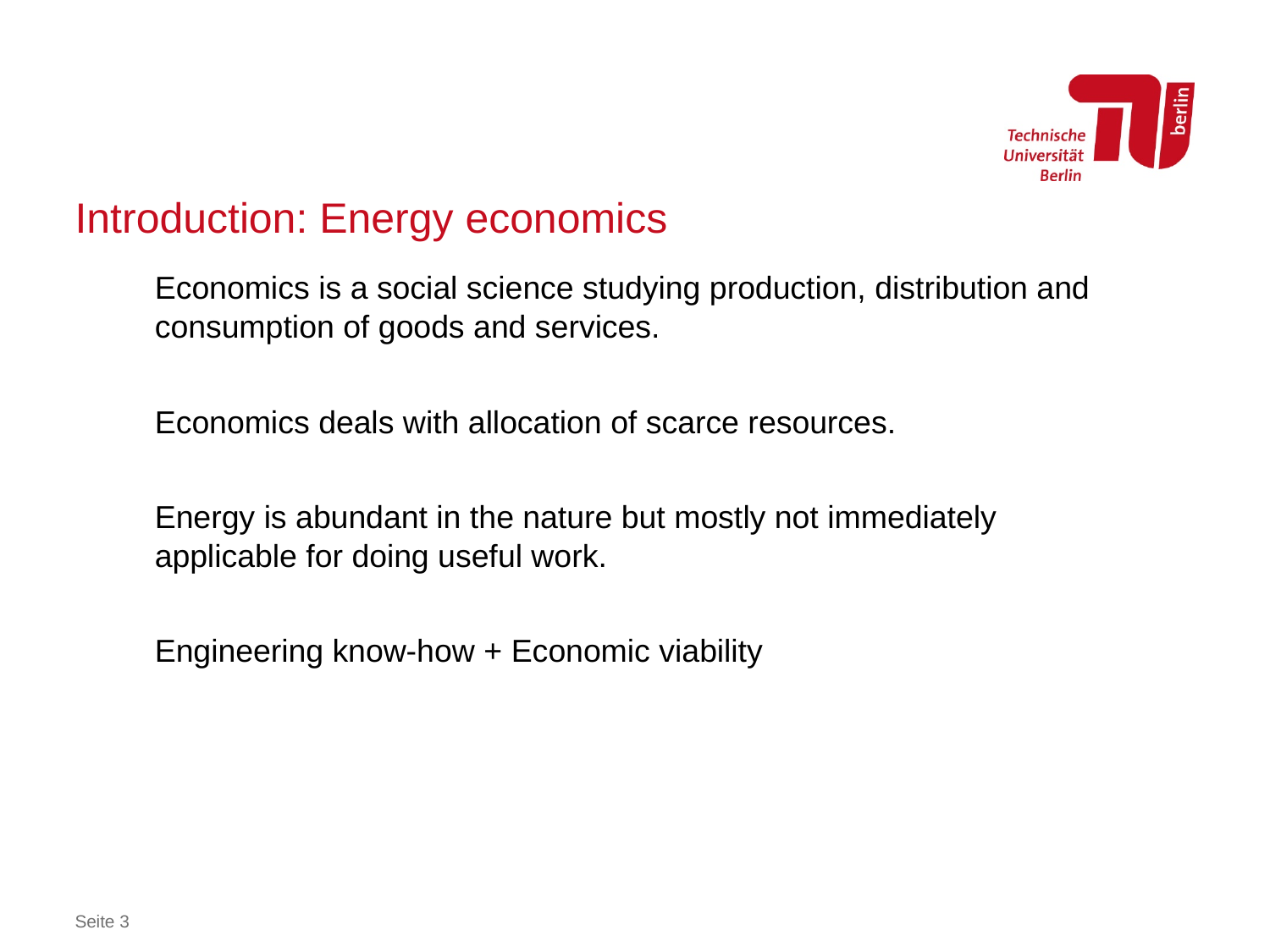

# Introduction: Energy economics
Economics is a social science studying production, distribution and consumption of goods and services.

Economics deals with allocation of scarce resources.

Energy is abundant in the nature but mostly not immediately applicable for doing useful work.

Engineering know-how + Economic viability
Seite 3